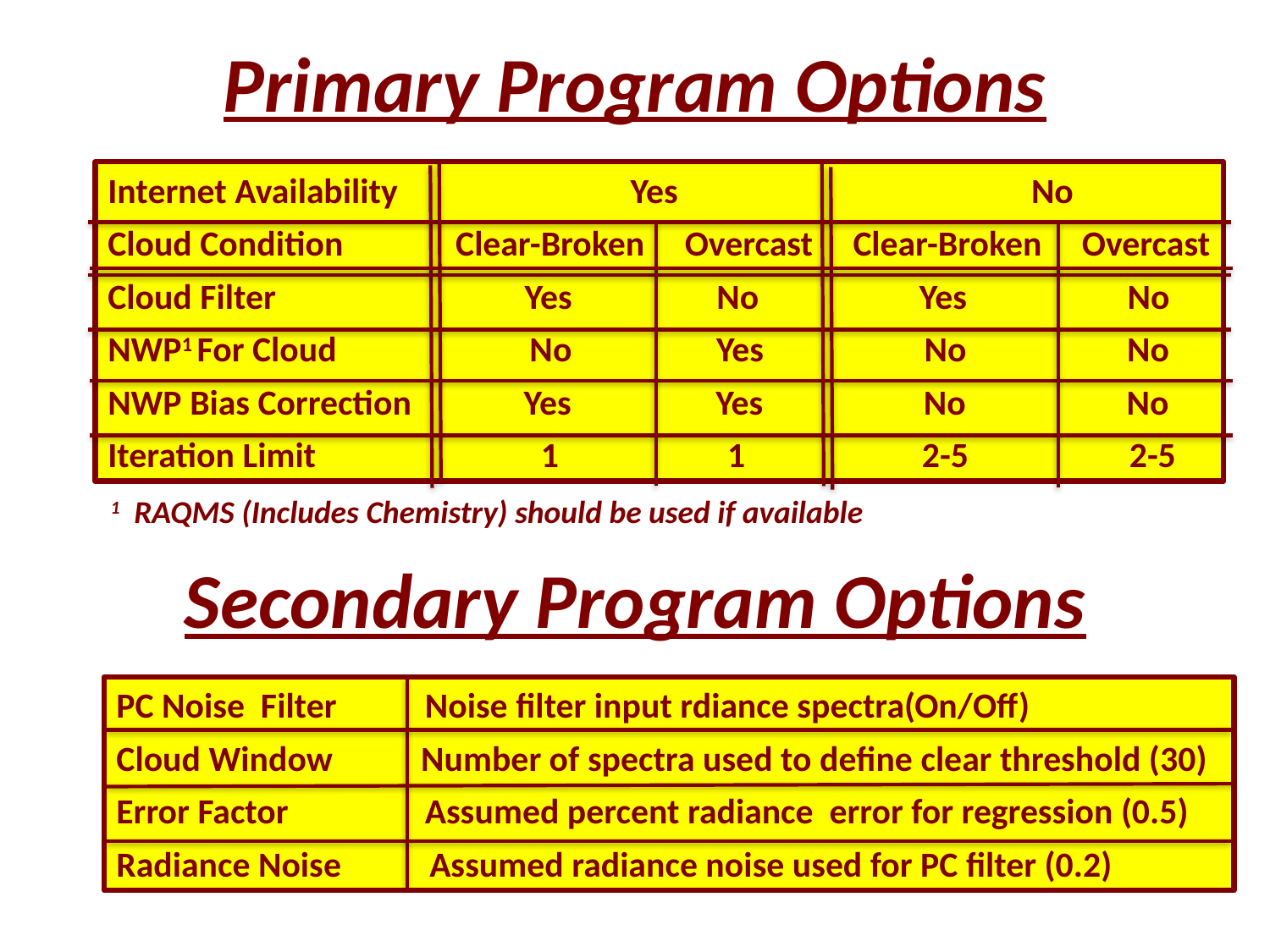

# Primary Program Options
Internet Availability                             Yes                                            No
Cloud Condition              Clear-Broken     Overcast     Clear-Broken     Overcast
Cloud Filter                               Yes                  No                    Yes                    No
NWP1 For Cloud                        No                  Yes                    No                    No
NWP Bias Correction              Yes                  Yes                    No                    No
Iteration Limit                            1                     1                      2-5                    2-5
1  RAQMS (Includes Chemistry) should be used if available
Secondary Program Options
PC Noise  Filter           Noise filter input rdiance spectra(On/Off)
Cloud Window           Number of spectra used to define clear threshold (30)
Error Factor                 Assumed percent radiance  error for regression (0.5)
Radiance Noise           Assumed radiance noise used for PC filter (0.2)